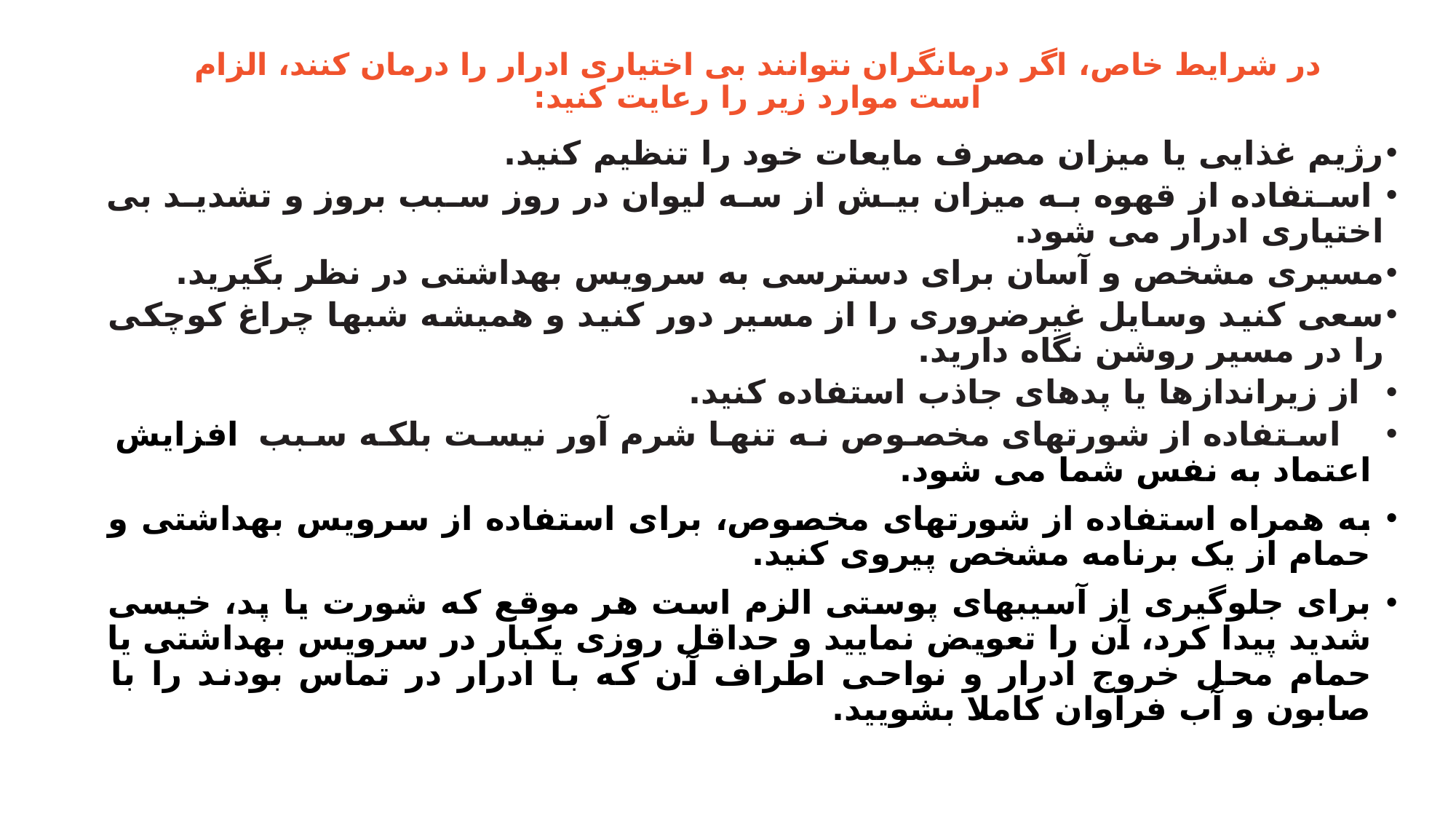

# در شرایط خاص، اگر درمانگران نتوانند بی اختیاری ادرار را درمان کنند، الزام است موارد زیر را رعایت کنید:
رژیم غذایی یا میزان مصرف مایعات خود را تنظیم کنید.
 استفاده از قهوه به میزان بیش از سه لیوان در روز سبب بروز و تشدید بی اختیاری ادرار می شود.
مسیری مشخص و آسان برای دسترسی به سرویس بهداشتی در نظر بگیرید.
سعی کنید وسایل غیرضروری را از مسیر دور کنید و همیشه شبها چراغ کوچکی را در مسیر روشن نگاه دارید.
 از زیراندازها یا پدهای جاذب استفاده کنید.
  استفاده از شورتهای مخصوص نه تنها شرم آور نیست بلکه سبب افزایش اعتماد به نفس شما می شود.
به همراه استفاده از شورتهای مخصوص، برای استفاده از سرویس بهداشتی و حمام از یک برنامه مشخص پیروی کنید.
برای جلوگیری از آسیبهای پوستی الزم است هر موقع که شورت یا پد، خیسی شدید پیدا کرد، آن را تعویض نمایید و حداقل روزی یکبار در سرویس بهداشتی یا حمام محل خروج ادرار و نواحی اطراف آن که با ادرار در تماس بودند را با صابون و آب فراوان کاملا بشویید.